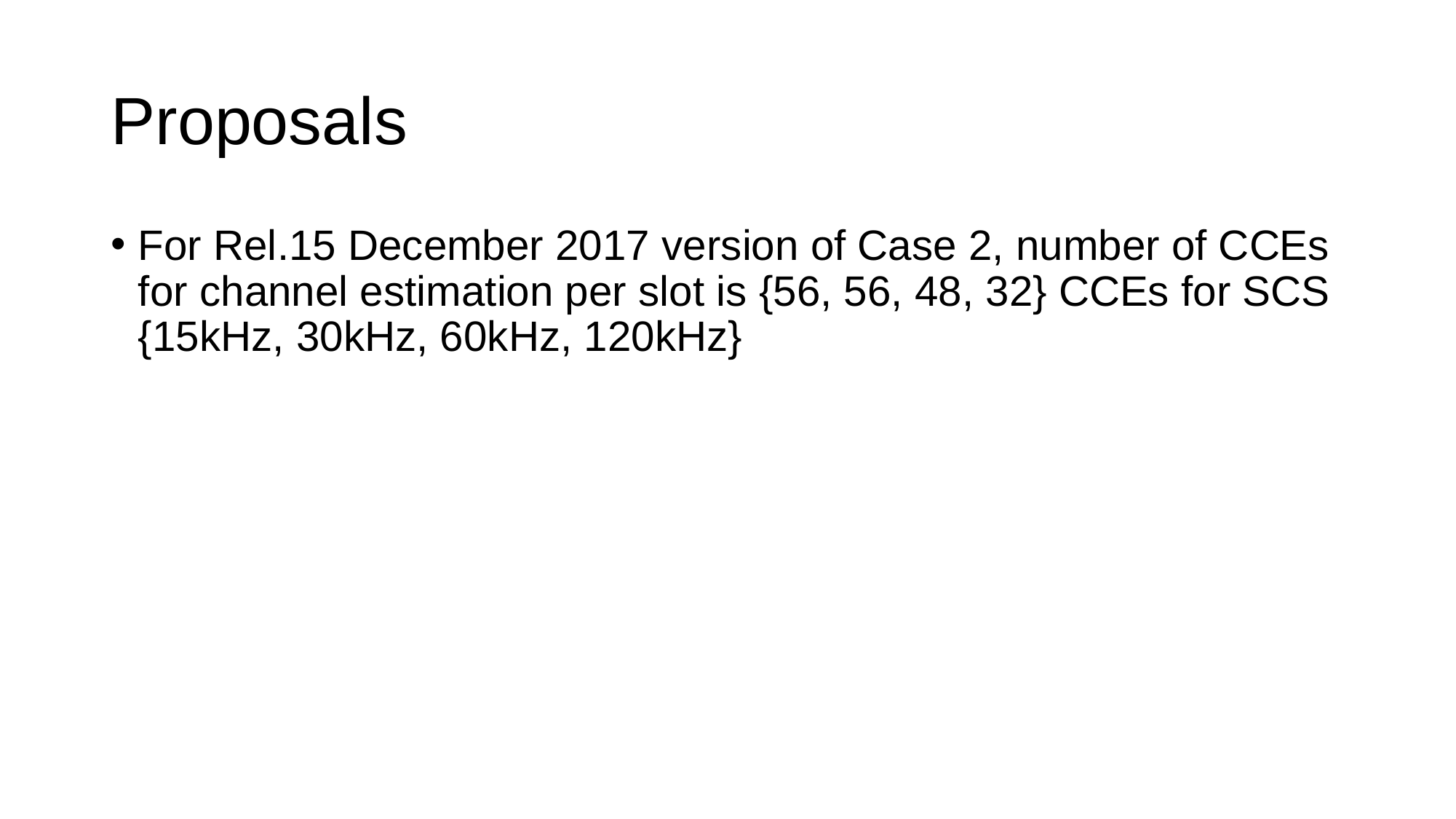

# Proposals
For Rel.15 December 2017 version of Case 2, number of CCEs for channel estimation per slot is {56, 56, 48, 32} CCEs for SCS {15kHz, 30kHz, 60kHz, 120kHz}